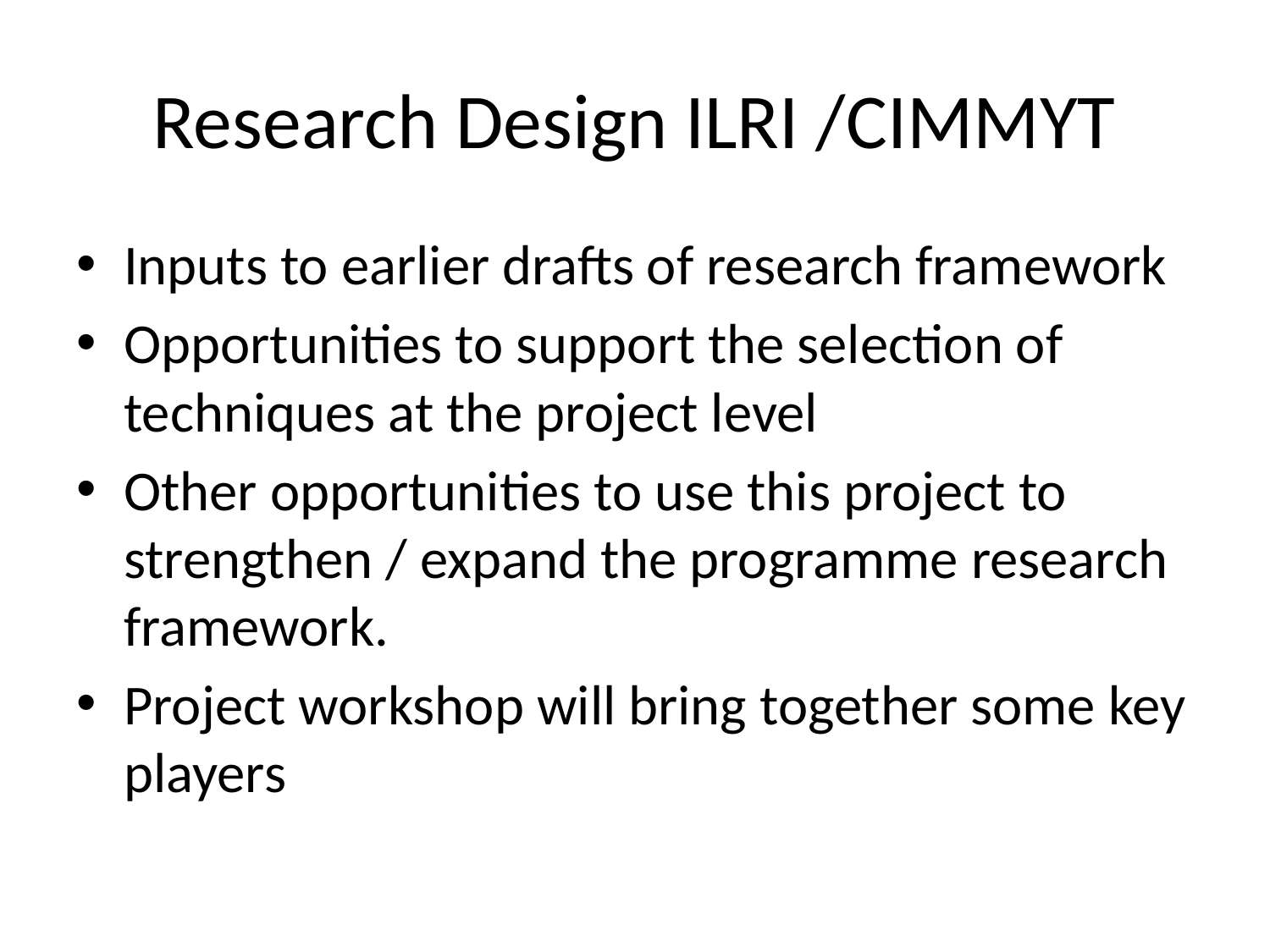

# Research Design ILRI /CIMMYT
Inputs to earlier drafts of research framework
Opportunities to support the selection of techniques at the project level
Other opportunities to use this project to strengthen / expand the programme research framework.
Project workshop will bring together some key players